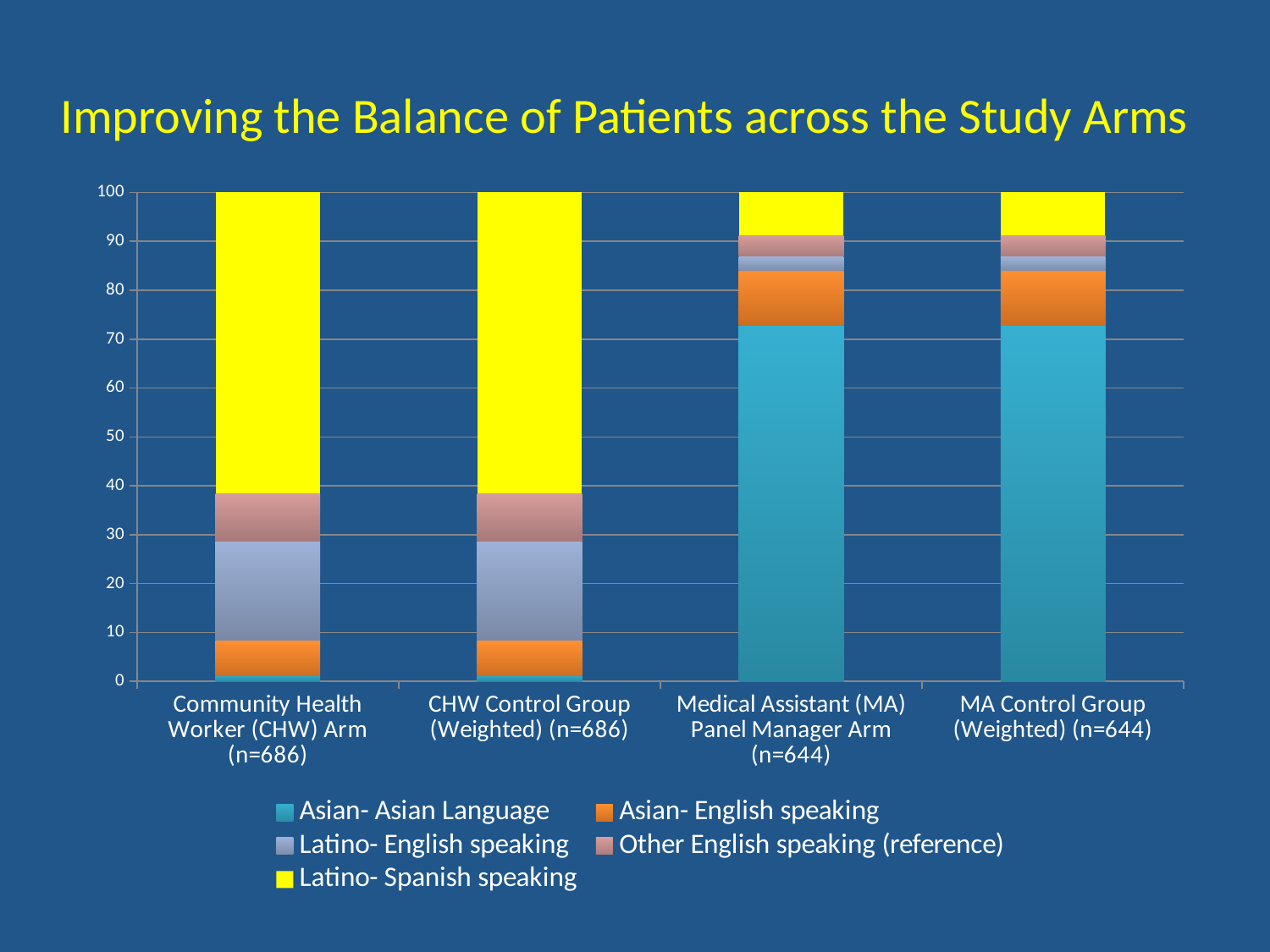

# Improving the Balance of Patients across the Study Arms

[unsupported chart]